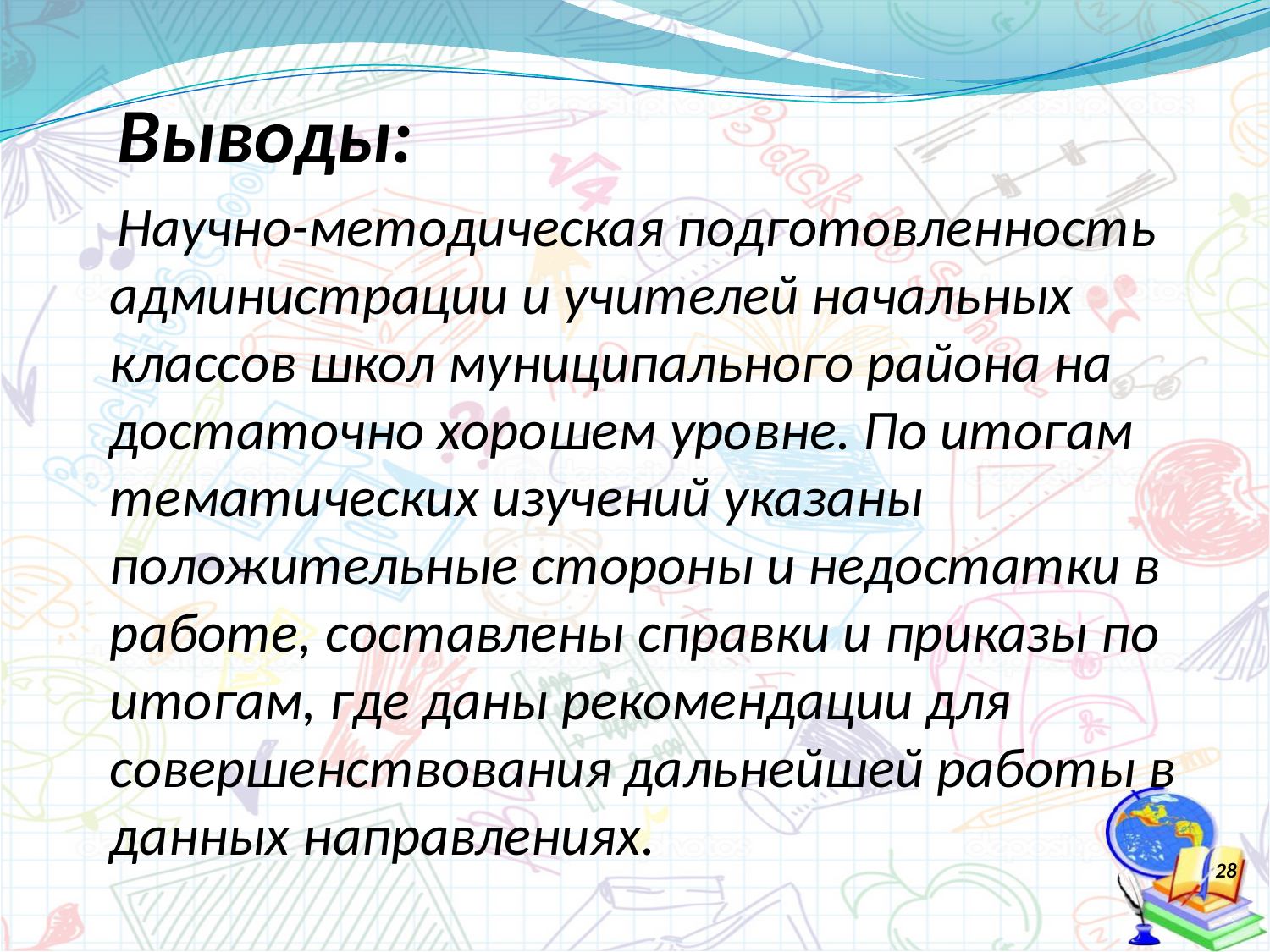

Выводы:
    Научно-методическая подготовленность администрации и учителей начальных классов школ муниципального района на достаточно хорошем уровне. По итогам тематических изучений указаны положительные стороны и недостатки в работе, составлены справки и приказы по итогам, где даны рекомендации для совершенствования дальнейшей работы в данных направлениях.
#
28